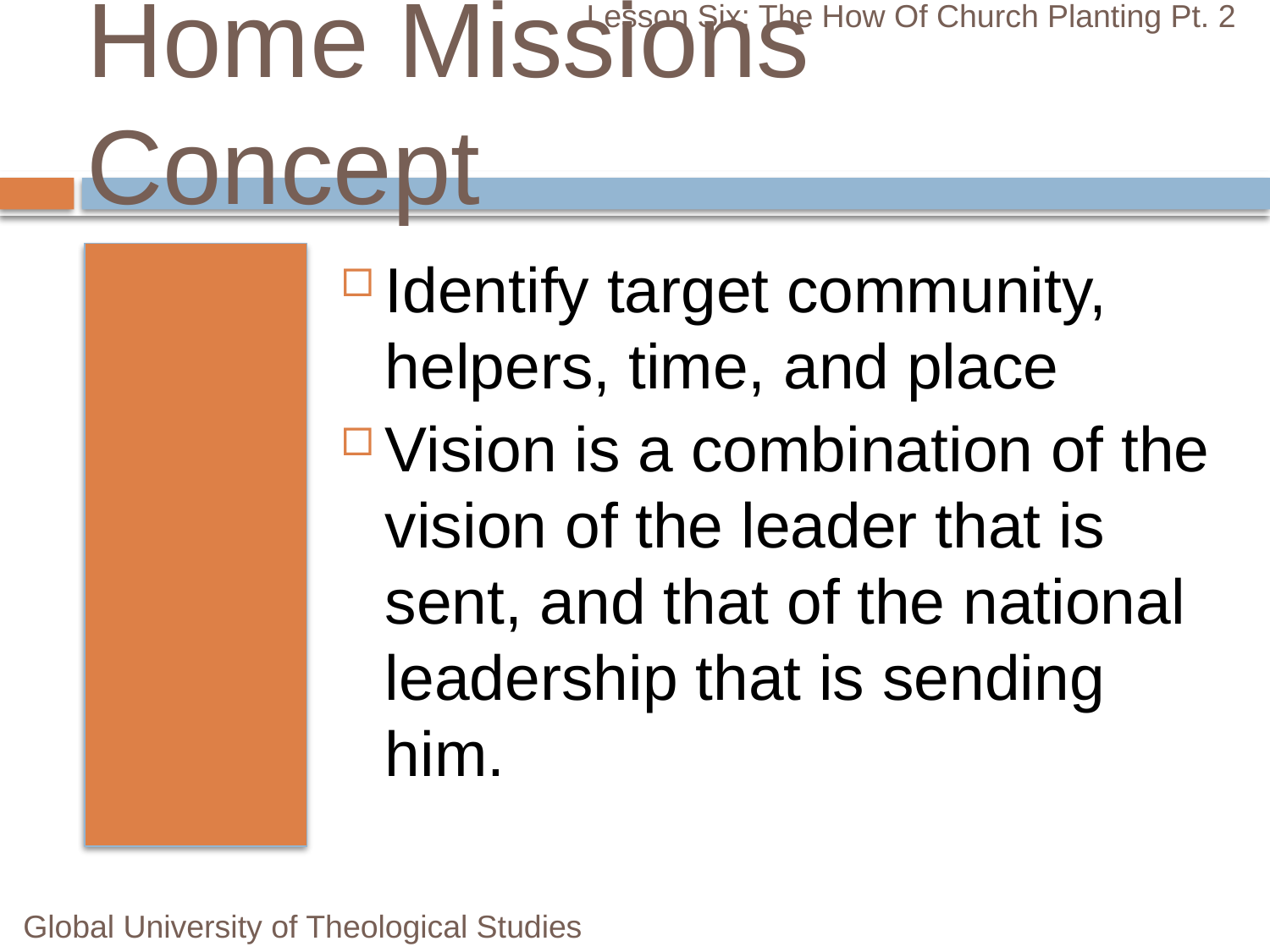

Lesson Six: The How Of Church Planting Pt. 2
# Home Missions Concept

Identify target community, helpers, time, and place
Vision is a combination of the vision of the leader that is sent, and that of the national leadership that is sending him.
Global University of Theological Studies